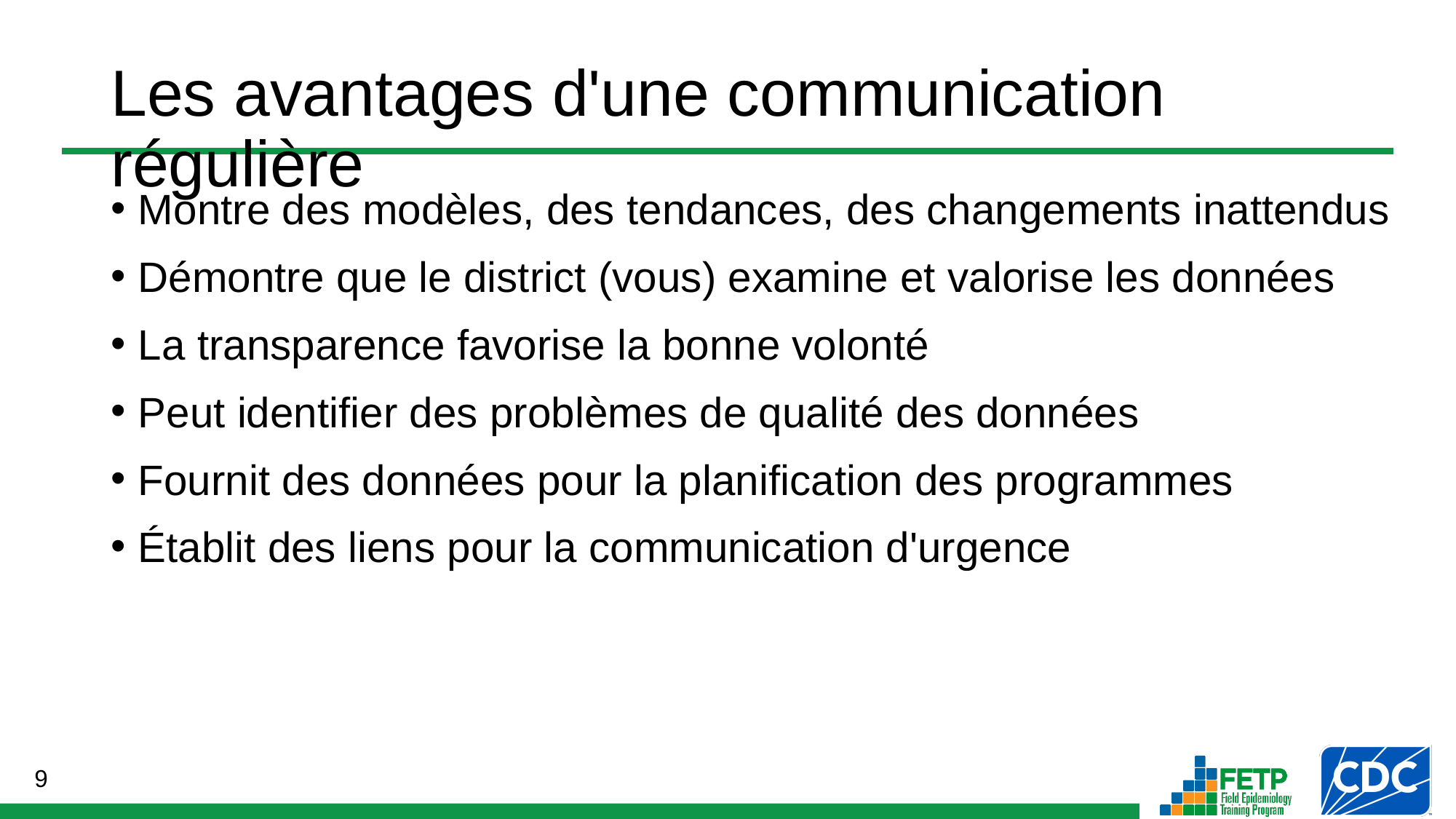

# Les avantages d'une communication régulière
Montre des modèles, des tendances, des changements inattendus
Démontre que le district (vous) examine et valorise les données
La transparence favorise la bonne volonté
Peut identifier des problèmes de qualité des données
Fournit des données pour la planification des programmes
Établit des liens pour la communication d'urgence